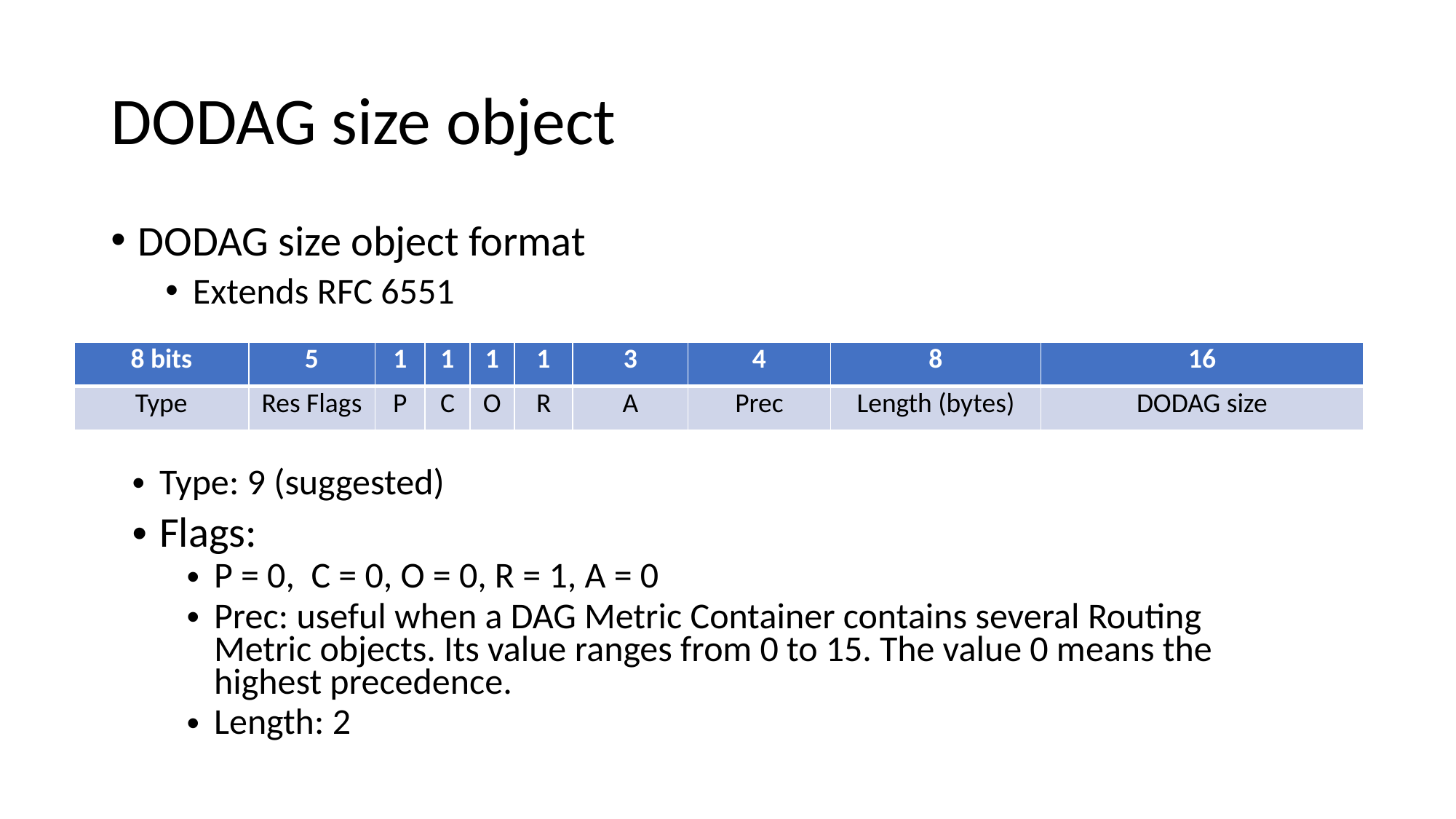

# DODAG size object
DODAG size object format
Extends RFC 6551
| 8 bits | 5 | 1 | 1 | 1 | 1 | 3 | 4 | 8 | 16 |
| --- | --- | --- | --- | --- | --- | --- | --- | --- | --- |
| Type | Res Flags | P | C | O | R | A | Prec | Length (bytes) | DODAG size |
Type: 9 (suggested)
Flags:
P = 0,  C = 0, O = 0, R = 1, A = 0
Prec: useful when a DAG Metric Container contains several Routing Metric objects. Its value ranges from 0 to 15. The value 0 means the highest precedence.
Length: 2